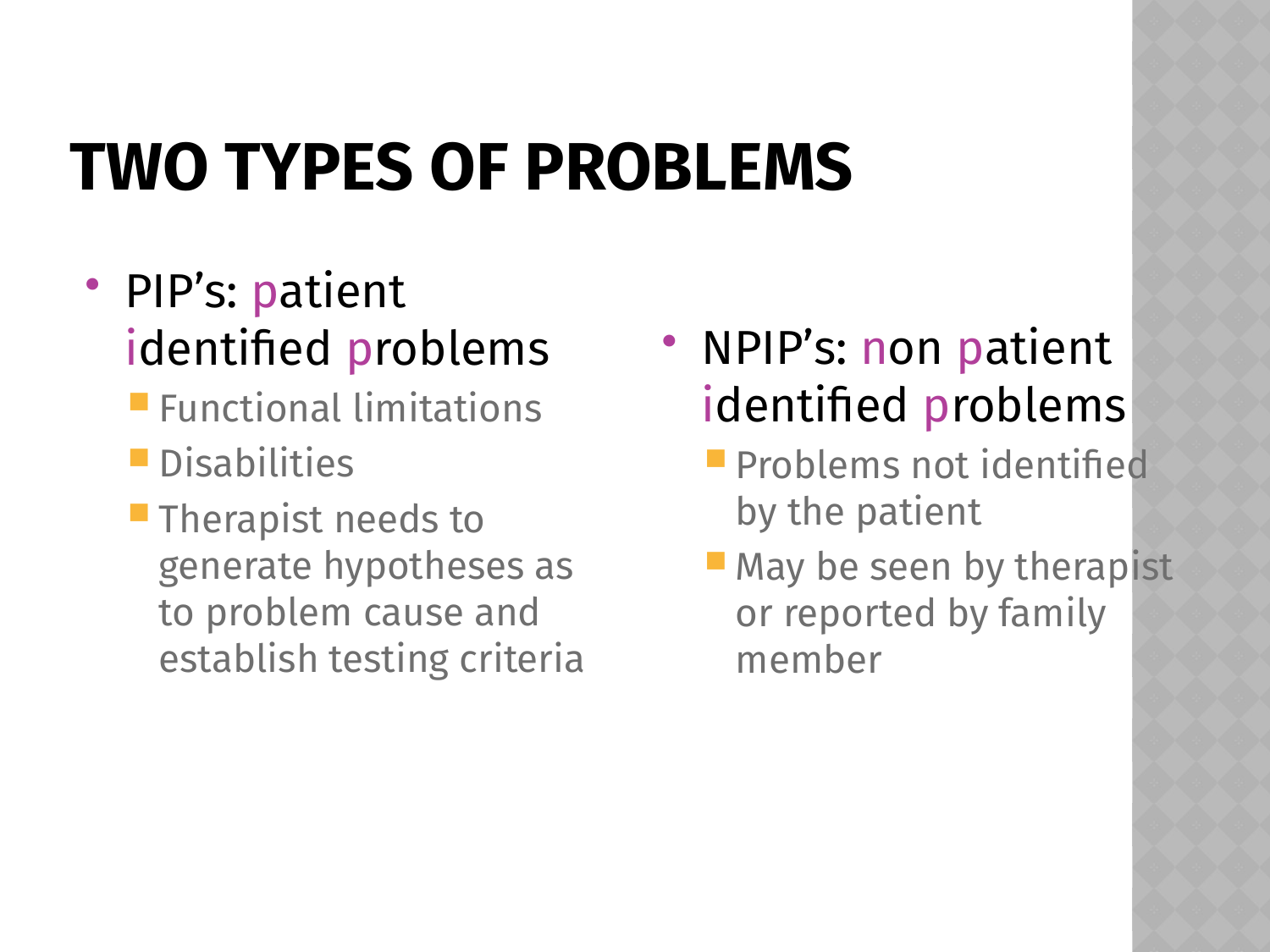

# Two Types of Problems
PIP’s: patient identified problems
Functional limitations
Disabilities
Therapist needs to generate hypotheses as to problem cause and establish testing criteria
NPIP’s: non patient identified problems
Problems not identified by the patient
May be seen by therapist or reported by family member